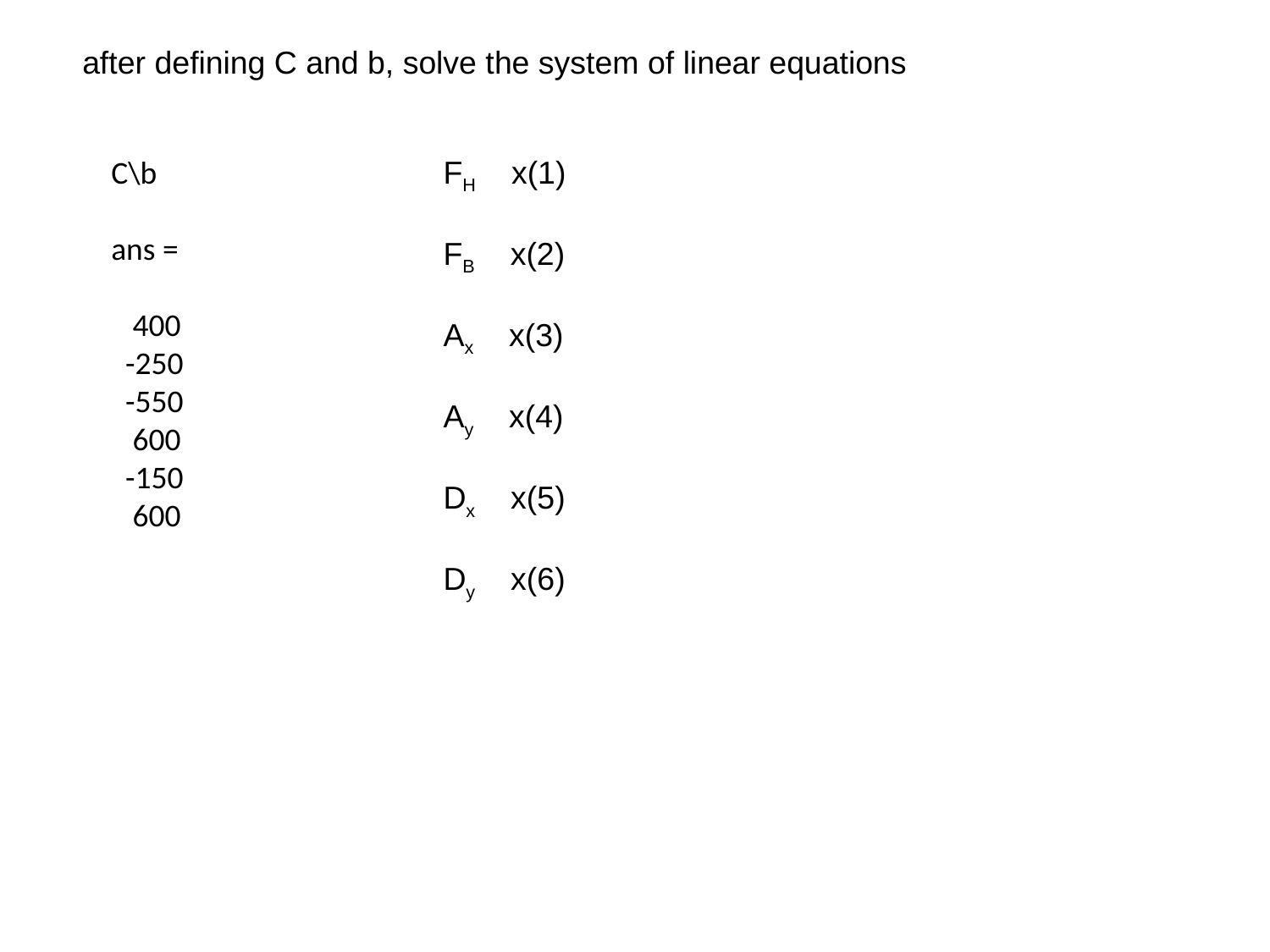

after defining C and b, solve the system of linear equations
C\b

ans =

   400
  -250
  -550
   600
  -150
   600
FH    x(1)

FB    x(2)

Ax    x(3)

Ay    x(4)

Dx    x(5)

Dy    x(6)